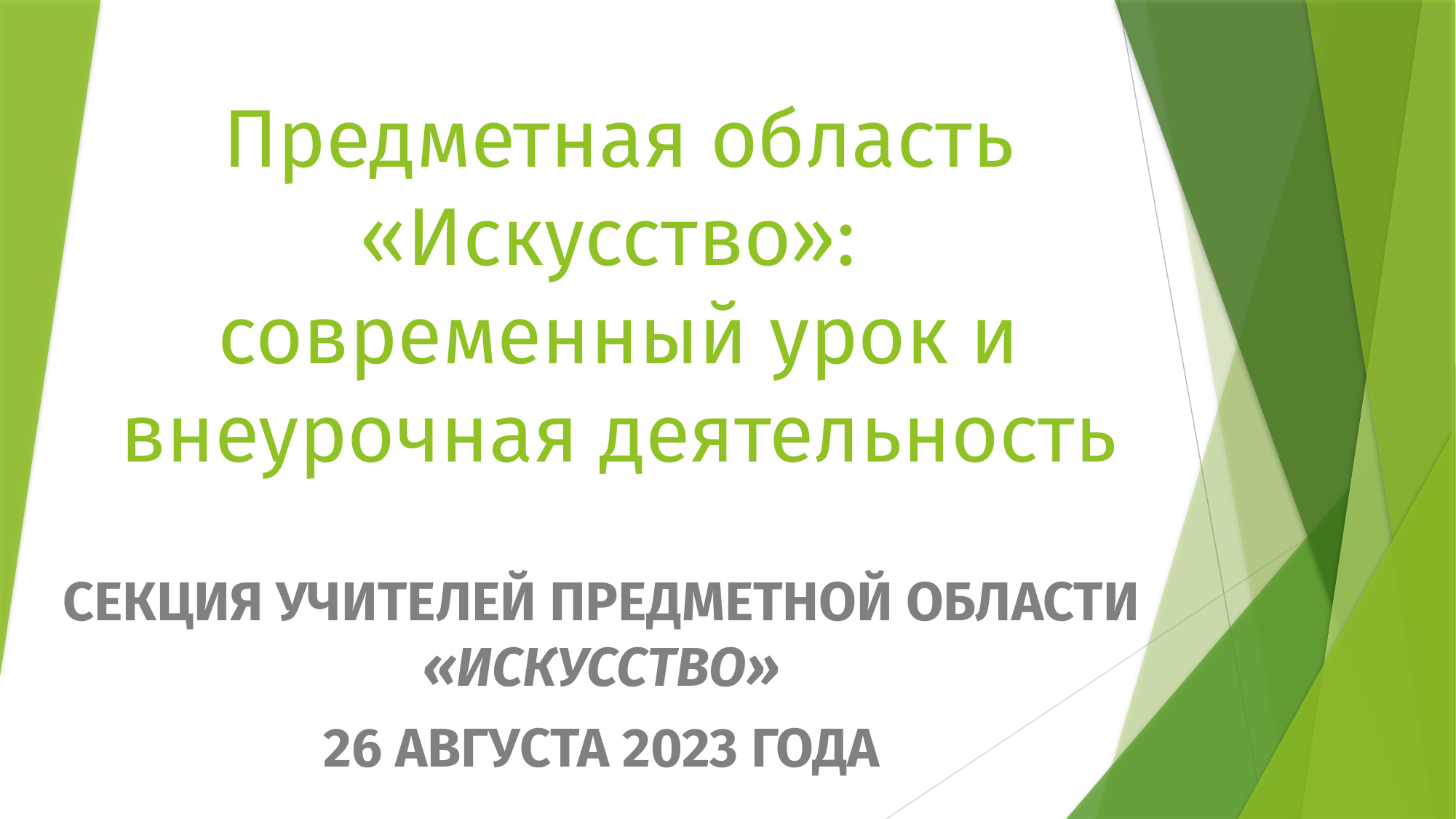

# Предметная область «Искусство»: современный урок и внеурочная деятельность
СЕКЦИЯ УЧИТЕЛЕЙ ПРЕДМЕТНОЙ ОБЛАСТИ «ИСКУССТВО»
26 АВГУСТА 2023 ГОДА